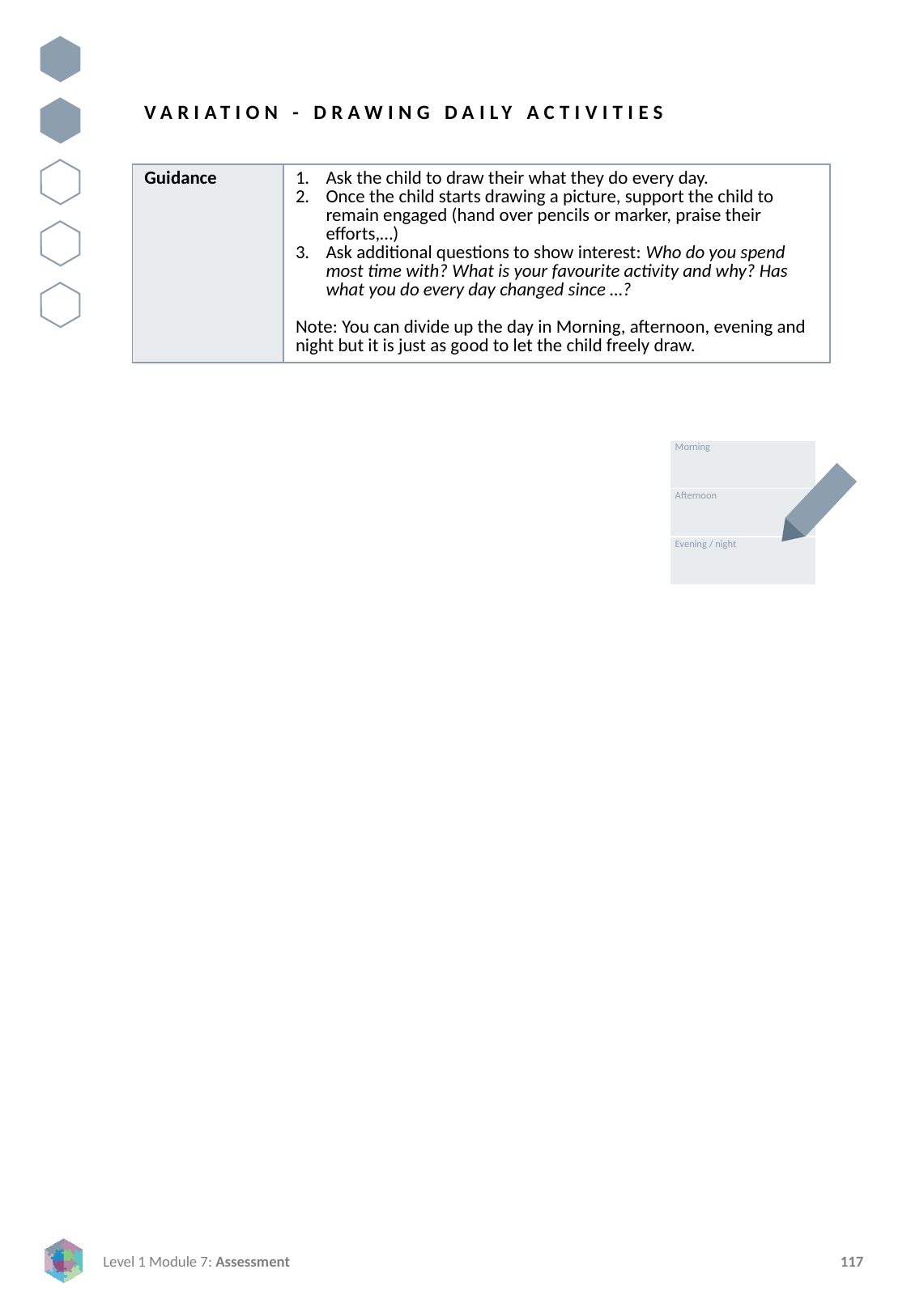

VARIATION - DRAWING DAILY ACTIVITIES

| Guidance | Ask the child to draw their what they do every day. Once the child starts drawing a picture, support the child to remain engaged (hand over pencils or marker, praise their efforts,…) Ask additional questions to show interest: Who do you spend most time with? What is your favourite activity and why? Has what you do every day changed since …? Note: You can divide up the day in Morning, afternoon, evening and night but it is just as good to let the child freely draw. |
| --- | --- |

| Morning |
| --- |
| Afternoon |
| Evening / night |